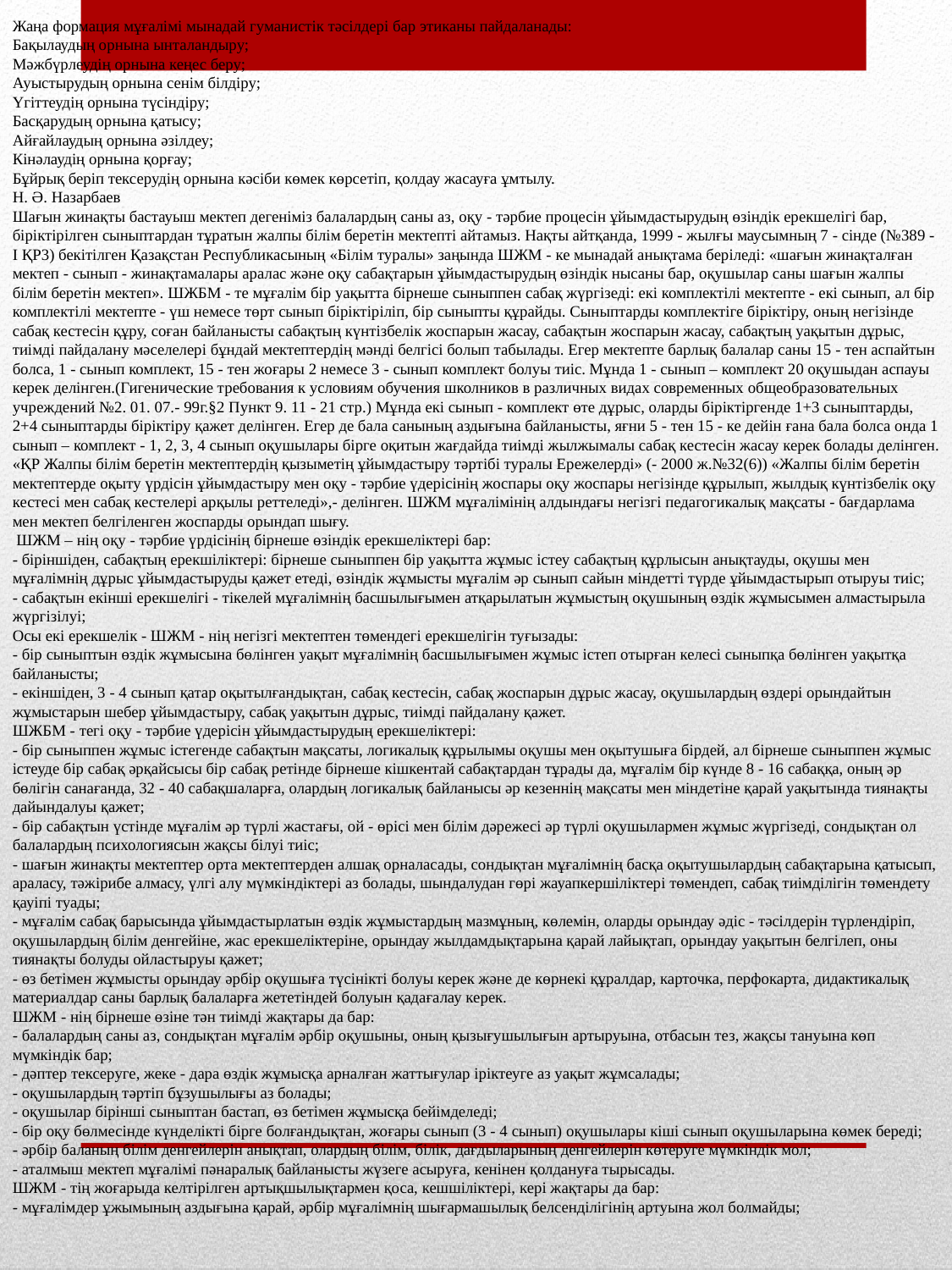

Жаңа формация мұғалімі мынадай гуманистік тәсілдері бар этиканы пайдаланады:
Бақылаудың орнына ынталандыру;
Мәжбүрлеудің орнына кеңес беру;
Ауыстырудың орнына сенім білдіру;
Үгіттеудің орнына түсіндіру;
Басқарудың орнына қатысу;
Айғайлаудың орнына әзілдеу;
Кінәлаудің орнына қорғау;
Бұйрық беріп тексерудің орнына кәсіби көмек көрсетіп, қолдау жасауға ұмтылу.
Н. Ә. Назарбаев
Шағын жинақты бастауыш мектеп дегеніміз балалардың саны аз, оқу - тәрбие процесін ұйымдастырудың өзіндік ерекшелігі бар, біріктірілген сыныптардан тұратын жалпы білім беретін мектепті айтамыз. Нақты айтқанда, 1999 - жылғы маусымның 7 - сінде (№389 - І ҚР3) бекітілген Қазақстан Республикасының «Білім туралы» заңында ШЖМ - ке мынадай анықтама беріледі: «шағын жинақталған мектеп - сынып - жинақтамалары аралас және оқу сабақтарын ұйымдастырудың өзіндік нысаны бар, оқушылар саны шағын жалпы білім беретін мектеп». ШЖБМ - те мұғалім бір уақытта бірнеше сыныппен сабақ жүргізеді: екі комплектілі мектепте - екі сынып, ал бір комплектілі мектепте - үш немесе төрт сынып біріктіріліп, бір сыныпты құрайды. Сыныптарды комплектіге біріктіру, оның негізінде сабақ кестесін құру, соған байланысты сабақтың күнтізбелік жоспарын жасау, сабақтын жоспарын жасау, сабақтың уақытын дұрыс, тиімді пайдалану мәселелері бұндай мектептердің мәнді белгісі болып табылады. Егер мектепте барлық балалар саны 15 - тен аспайтын болса, 1 - сынып комплект, 15 - тен жоғары 2 немесе 3 - сынып комплект болуы тиіс. Мұнда 1 - сынып – комплект 20 оқушыдан аспауы керек делінген.(Гигенические требования к условиям обучения школников в различных видах современных общеобразовательных учреждений №2. 01. 07.- 99г.§2 Пункт 9. 11 - 21 стр.) Мұнда екі сынып - комплект өте дұрыс, оларды біріктіргенде 1+3 сыныптарды, 2+4 сыныптарды біріктіру қажет делінген. Егер де бала санының аздығына байланысты, яғни 5 - тен 15 - ке дейін ғана бала болса онда 1 сынып – комплект - 1, 2, 3, 4 сынып оқушылары бірге оқитын жағдайда тиімді жылжымалы сабақ кестесін жасау керек болады делінген. «ҚР Жалпы білім беретін мектептердің қызыметің ұйымдастыру тәртібі туралы Ережелерді» (- 2000 ж.№32(6)) «Жалпы білім беретін мектептерде оқыту үрдісін ұйымдастыру мен оқу - тәрбие үдерісінің жоспары оқу жоспары негізінде құрылып, жылдық күнтізбелік оқу кестесі мен сабақ кестелері арқылы реттеледі»,- делінген. ШЖМ мұғалімінің алдындағы негізгі педагогикалық мақсаты - бағдарлама мен мектеп белгіленген жоспарды орындап шығу.
 ШЖМ – нің оқу - тәрбие үрдісінің бірнеше өзіндік ерекшеліктері бар:
- біріншіден, сабақтың ерекшіліктері: бірнеше сыныппен бір уақытта жұмыс істеу сабақтың құрлысын анықтауды, оқушы мен мұғалімнің дұрыс ұйымдастыруды қажет етеді, өзіндік жұмысты мұғалім әр сынып сайын міндетті түрде ұйымдастырып отыруы тиіс;
- сабақтын екінші ерекшелігі - тікелей мұғалімнің басшылығымен атқарылатын жұмыстың оқушының өздік жұмысымен алмастырыла жүргізілуі;
Осы екі ерекшелік - ШЖМ - нің негізгі мектептен төмендегі ерекшелігін туғызады:
- бір сыныптын өздік жұмысына бөлінген уақыт мұғалімнің басшылығымен жұмыс істеп отырған келесі сыныпқа бөлінген уақытқа байланысты;
- екіншіден, 3 - 4 сынып қатар оқытылғандықтан, сабақ кестесін, сабақ жоспарын дұрыс жасау, оқушылардың өздері орындайтын жұмыстарын шебер ұйымдастыру, сабақ уақытын дұрыс, тиімді пайдалану қажет.
ШЖБМ - тегі оқу - тәрбие үдерісін ұйымдастырудың ерекшеліктері:
- бір сыныппен жұмыс істегенде сабақтын мақсаты, логикалық құрылымы оқушы мен оқытушыға бірдей, ал бірнеше сыныппен жұмыс істеуде бір сабақ әрқайсысы бір сабақ ретінде бірнеше кішкентай сабақтардан тұрады да, мұғалім бір күнде 8 - 16 сабаққа, оның әр бөлігін санағанда, 32 - 40 сабақшаларға, олардың логикалық байланысы әр кезеннің мақсаты мен міндетіне қарай уақытында тиянақты дайындалуы қажет;
- бір сабақтын үстінде мұғалім әр түрлі жастағы, ой - өрісі мен білім дәрежесі әр түрлі оқушылармен жұмыс жүргізеді, сондықтан ол балалардың психологиясын жақсы білуі тиіс;
- шағын жинақты мектептер орта мектептерден алшақ орналасады, сондықтан мұғалімнің басқа оқытушылардың сабақтарына қатысып, араласу, тәжірибе алмасу, үлгі алу мүмкіндіктері аз болады, шындалудан гөрі жауапкершіліктері төмендеп, сабақ тиімділігін төмендету қауіпі туады;
- мұғалім сабақ барысында ұйымдастырлатын өздік жұмыстардың мазмұның, көлемін, оларды орындау әдіс - тәсілдерін түрлендіріп, оқушылардың білім денгейіне, жас ерекшеліктеріне, орындау жылдамдықтарына қарай лайықтап, орындау уақытын белгілеп, оны тиянақты болуды ойластыруы қажет;
- өз бетімен жұмысты орындау әрбір оқушыға түсінікті болуы керек және де көрнекі құралдар, карточка, перфокарта, дидактикалық материалдар саны барлық балаларға жететіндей болуын қадағалау керек.
ШЖМ - нің бірнеше өзіне тән тиімді жақтары да бар:
- балалардың саны аз, сондықтан мұғалім әрбір оқушыны, оның қызығушылығын артыруына, отбасын тез, жақсы тануына көп мүмкіндік бар;
- дәптер тексеруге, жеке - дара өздік жұмысқа арналған жаттығулар іріктеуге аз уақыт жұмсалады;
- оқушылардың тәртіп бұзушылығы аз болады;
- оқушылар бірінші сыныптан бастап, өз бетімен жұмысқа бейімделеді;
- бір оқу бөлмесінде күнделікті бірге болғандықтан, жоғары сынып (3 - 4 сынып) оқушылары кіші сынып оқушыларына көмек береді;
- әрбір баланың білім денгейлерін анықтап, олардың білім, білік, дағдыларының денгейлерін көтеруге мүмкіндік мол;
- аталмыш мектеп мұғалімі пәнаралық байланысты жүзеге асыруға, кенінен қолдануға тырысады.
ШЖМ - тің жоғарыда келтірілген артықшылықтармен қоса, кешшіліктері, кері жақтары да бар:
- мұғалімдер ұжымының аздығына қарай, әрбір мұғалімнің шығармашылық белсенділігінің артуына жол болмайды;